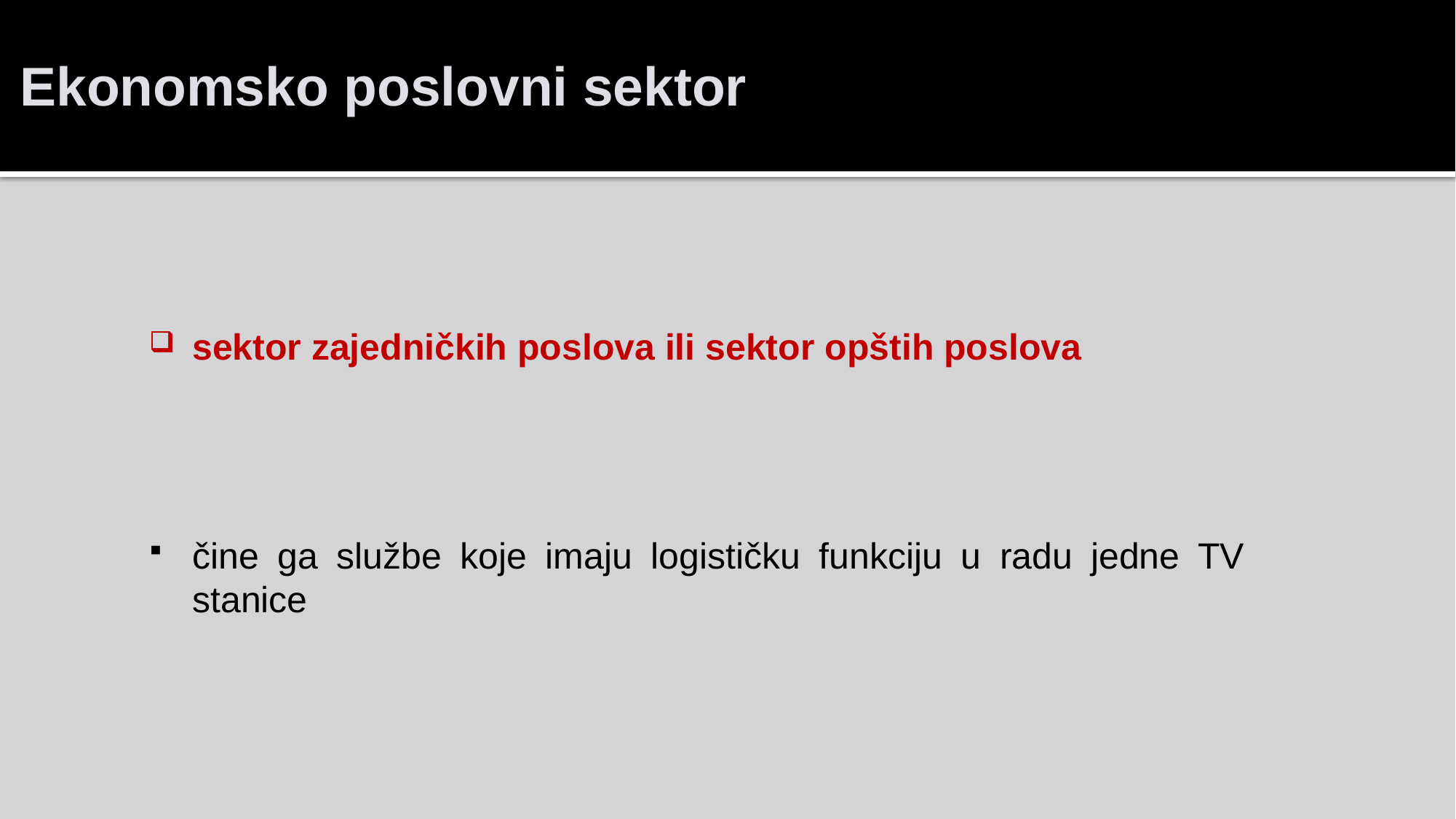

# Ekonomsko poslovni sektor

sektor zajedničkih poslova ili sektor opštih poslova

čine ga službe koje imaju logističku funkciju u radu jedne TV stanice